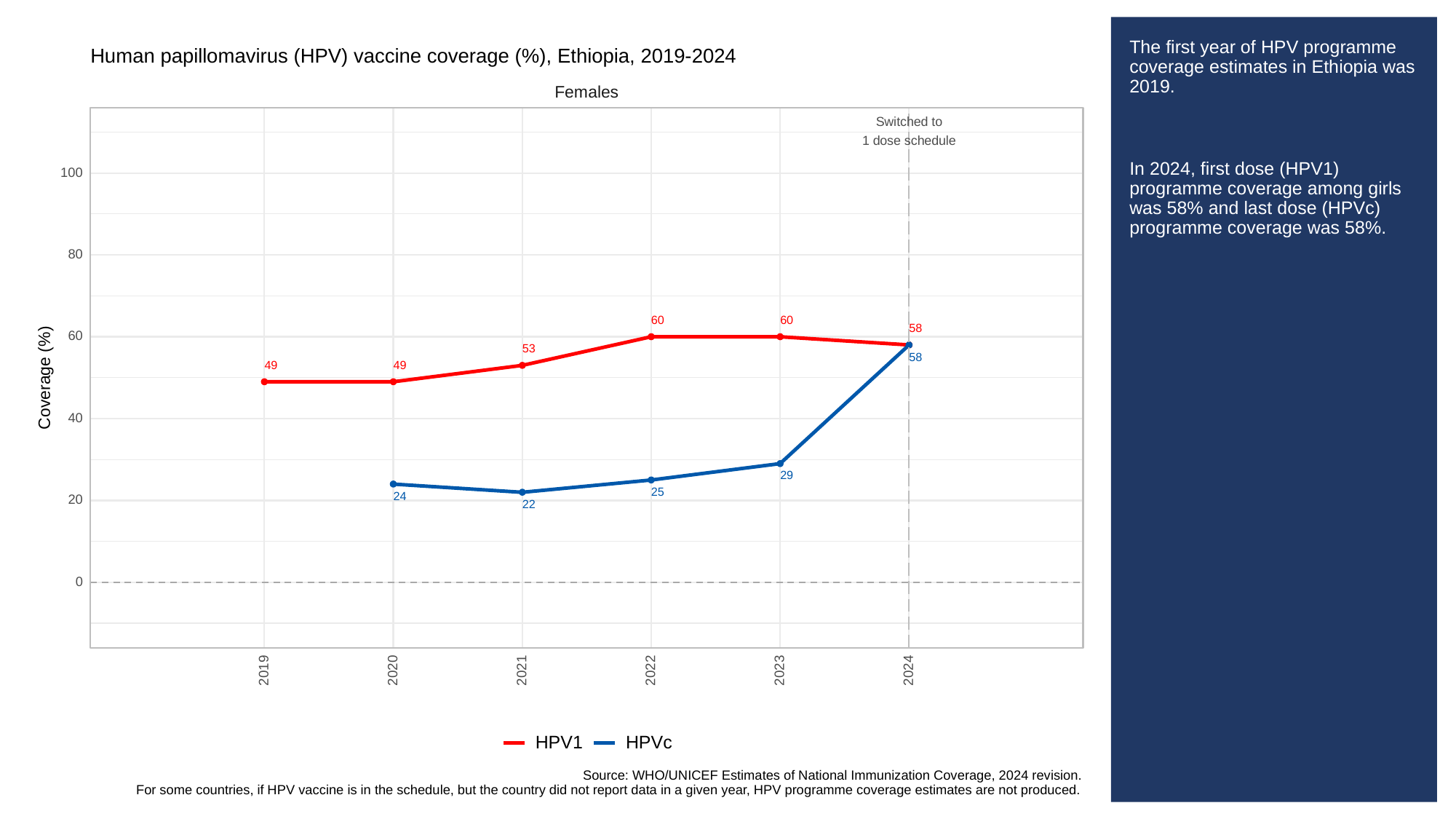

# The first year of HPV programme coverage estimates in Ethiopia was 2019.

In 2024, first dose (HPV1) programme coverage among girls was 58% and last dose (HPVc) programme coverage was 58%.

Human papillomavirus (HPV) vaccine coverage (%), Ethiopia, 2019-2024
Females

Switched to

1 dose schedule
100

80

60
60
58
60

53

58
49
49

Coverage (%)

40

29

25

24
20

22

0

2023
2019
2020
2021
2022
2024
HPVc
HPV1

Source: WHO/UNICEF Estimates of National Immunization Coverage, 2024 revision.
For some countries, if HPV vaccine is in the schedule, but the country did not report data in a given year, HPV programme coverage estimates are not produced.